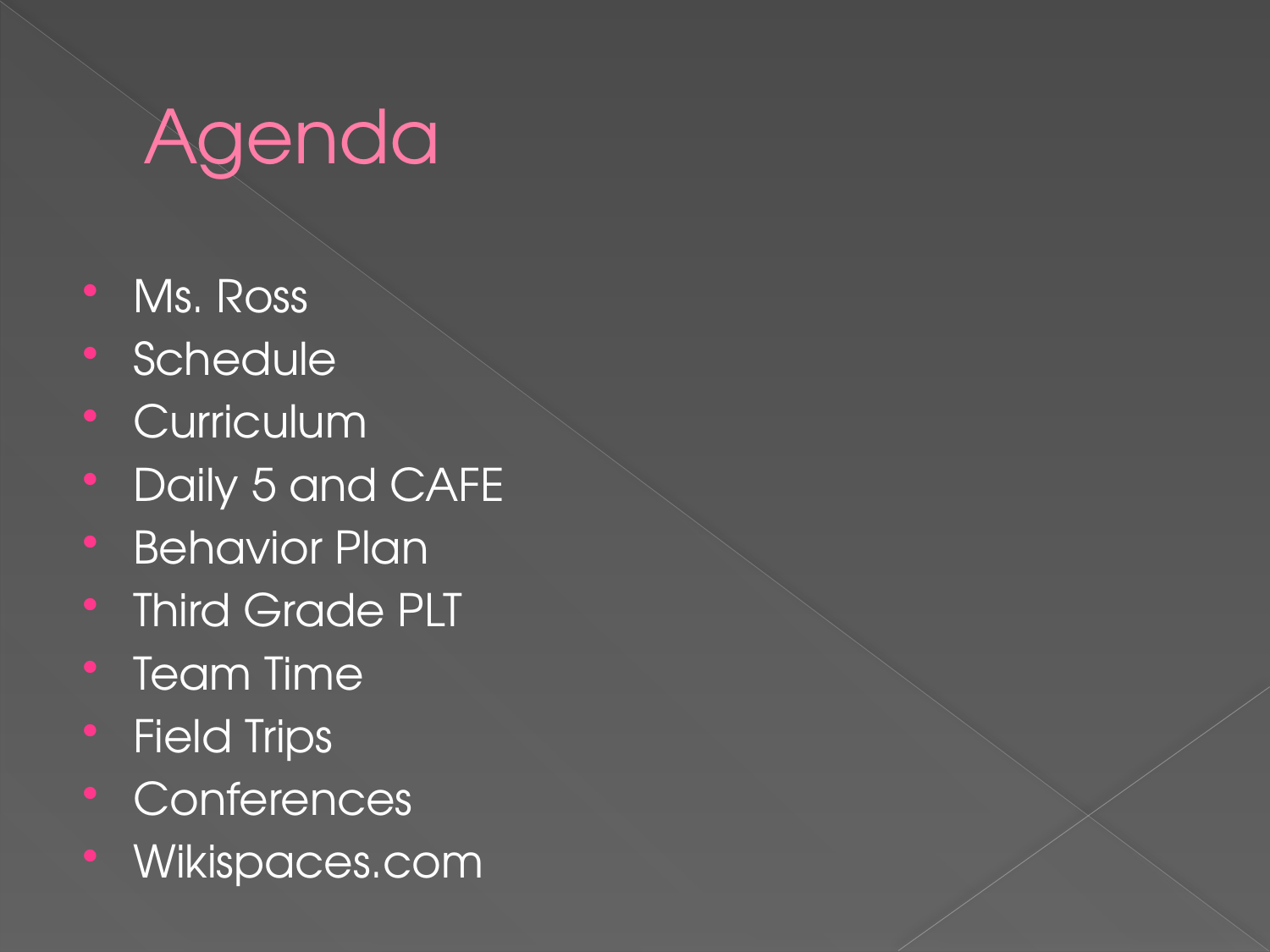

# Agenda
Ms. Ross
Schedule
Curriculum
Daily 5 and CAFE
Behavior Plan
Third Grade PLT
Team Time
Field Trips
Conferences
Wikispaces.com